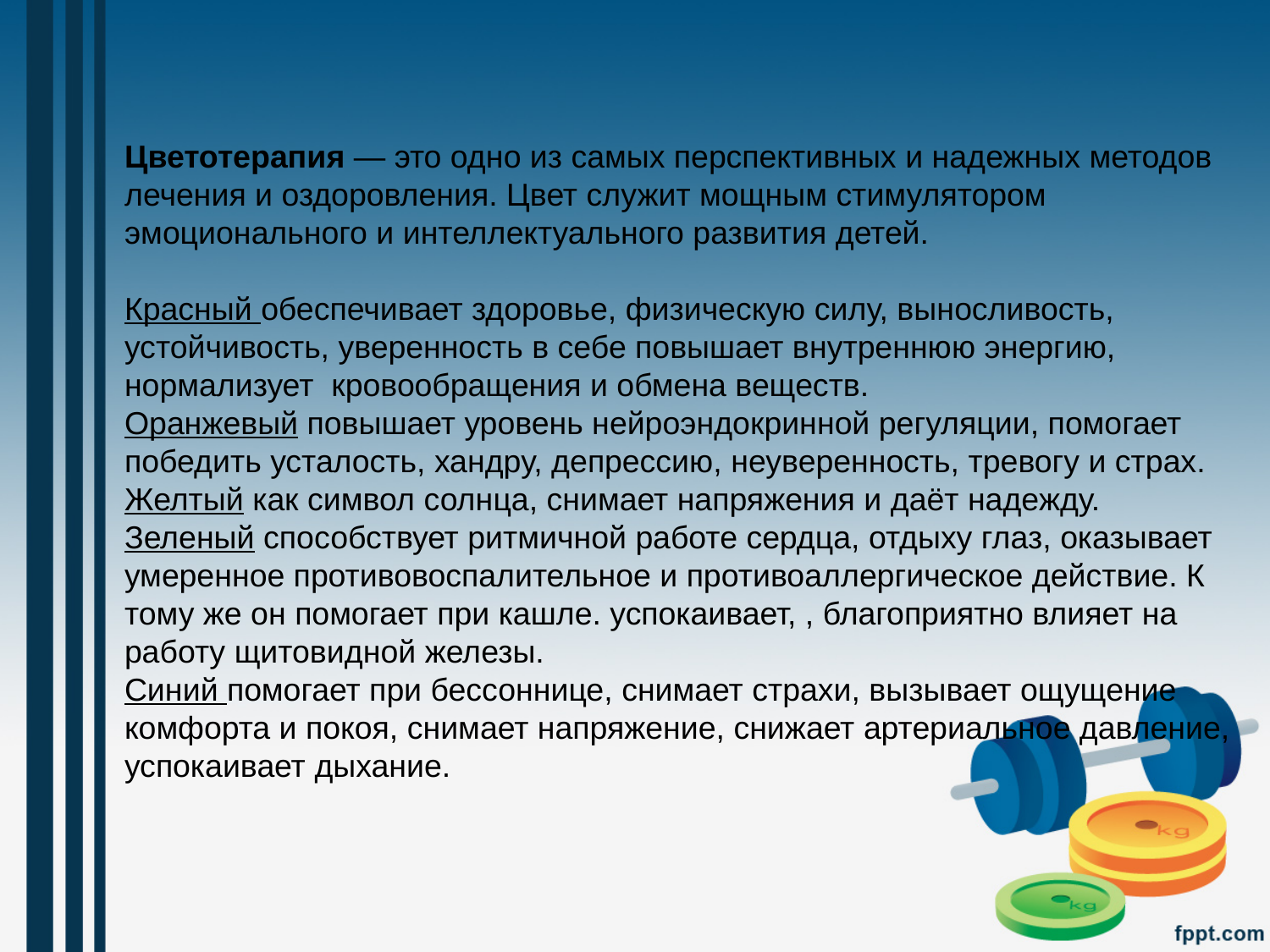

Цветотерапия — это одно из самых перспективных и надежных методов лечения и оздоровления. Цвет служит мощным стимулятором эмоционального и интеллектуального развития детей.
Красный обеспечивает здоровье, физическую силу, выносливость, устойчивость, уверенность в себе повышает внутреннюю энергию, нормализует  кровообращения и обмена веществ. 
Оранжевый повышает уровень нейроэндокринной регуляции, помогает победить усталость, хандру, депрессию, неуверенность, тревогу и страх. 
Желтый как символ солнца, снимает напряжения и даёт надежду. 
Зеленый способствует ритмичной работе сердца, отдыху глаз, оказывает умеренное противовоспалительное и противоаллергическое действие. К тому же он помогает при кашле. успокаивает, , благоприятно влияет на работу щитовидной железы. 
Синий помогает при бессоннице, снимает страхи, вызывает ощущение комфорта и покоя, снимает напряжение, снижает артериальное давление, успокаивает дыхание.